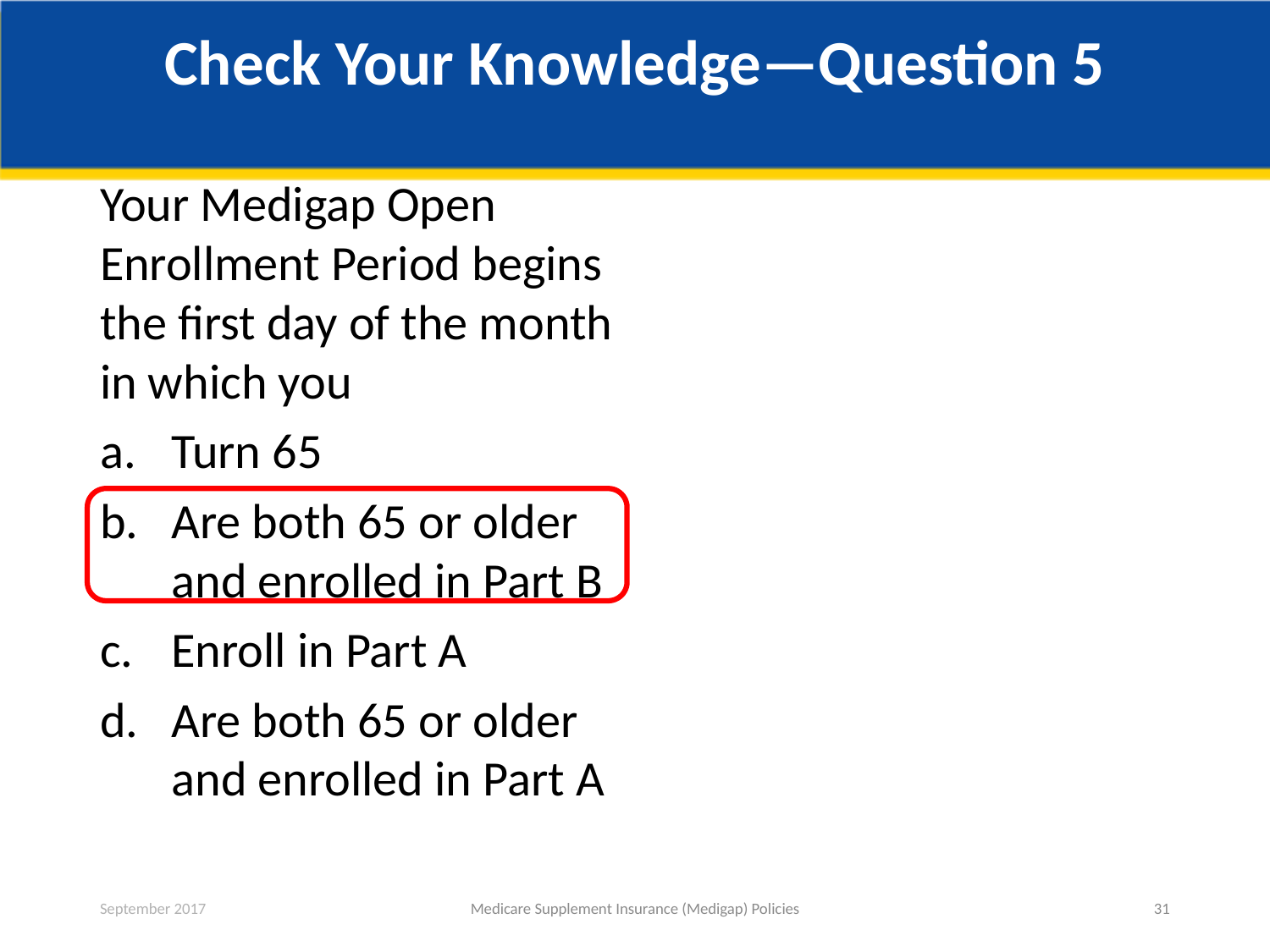

# Check Your Knowledge—Question 5
Your Medigap Open Enrollment Period begins the first day of the month in which you
Turn 65
Are both 65 or older and enrolled in Part B
Enroll in Part A
Are both 65 or older and enrolled in Part A

September 2017
Medicare Supplement Insurance (Medigap) Policies
31